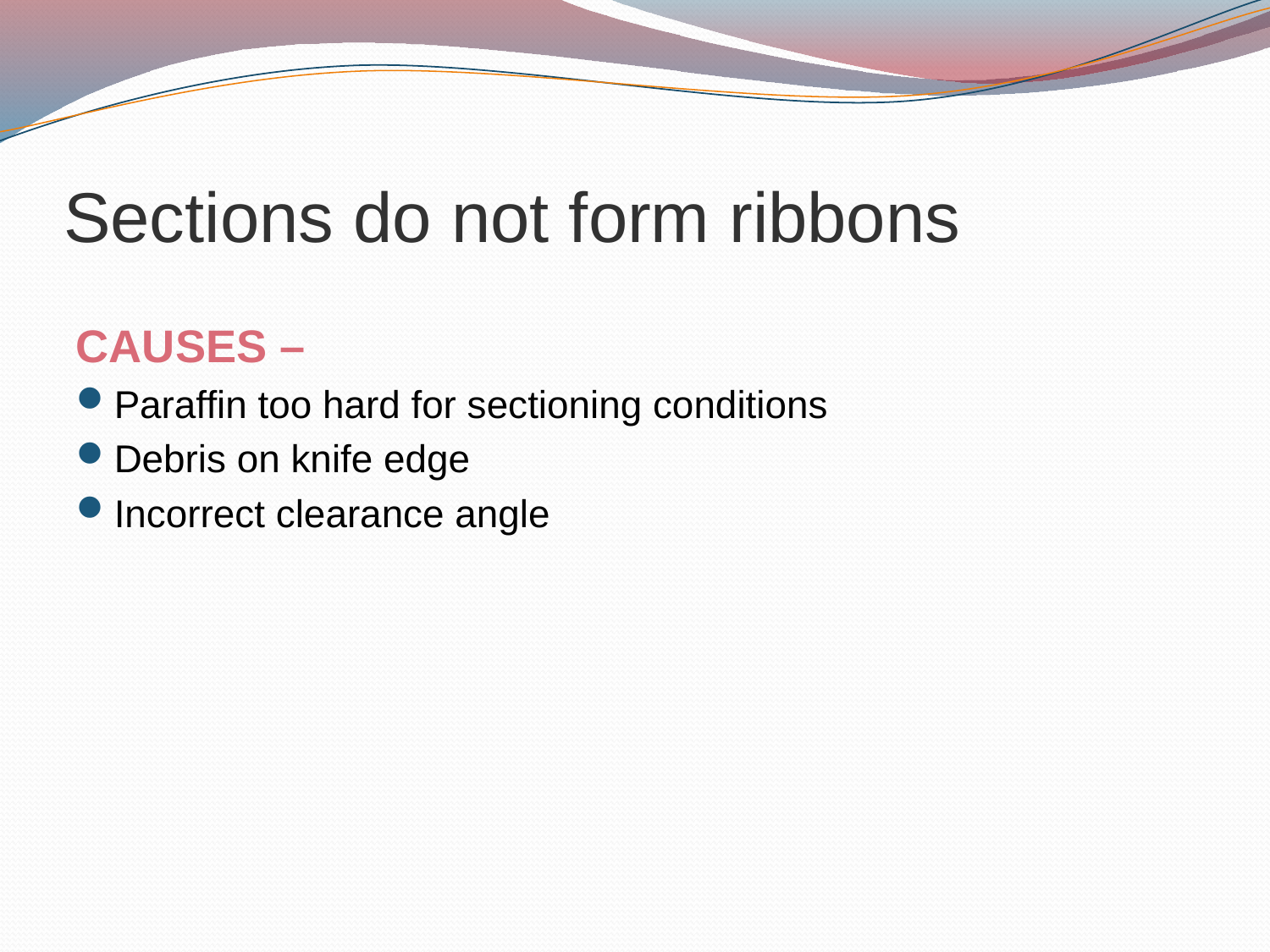

# Sections do not form ribbons
CAUSES –
Paraffin too hard for sectioning conditions
Debris on knife edge
Incorrect clearance angle